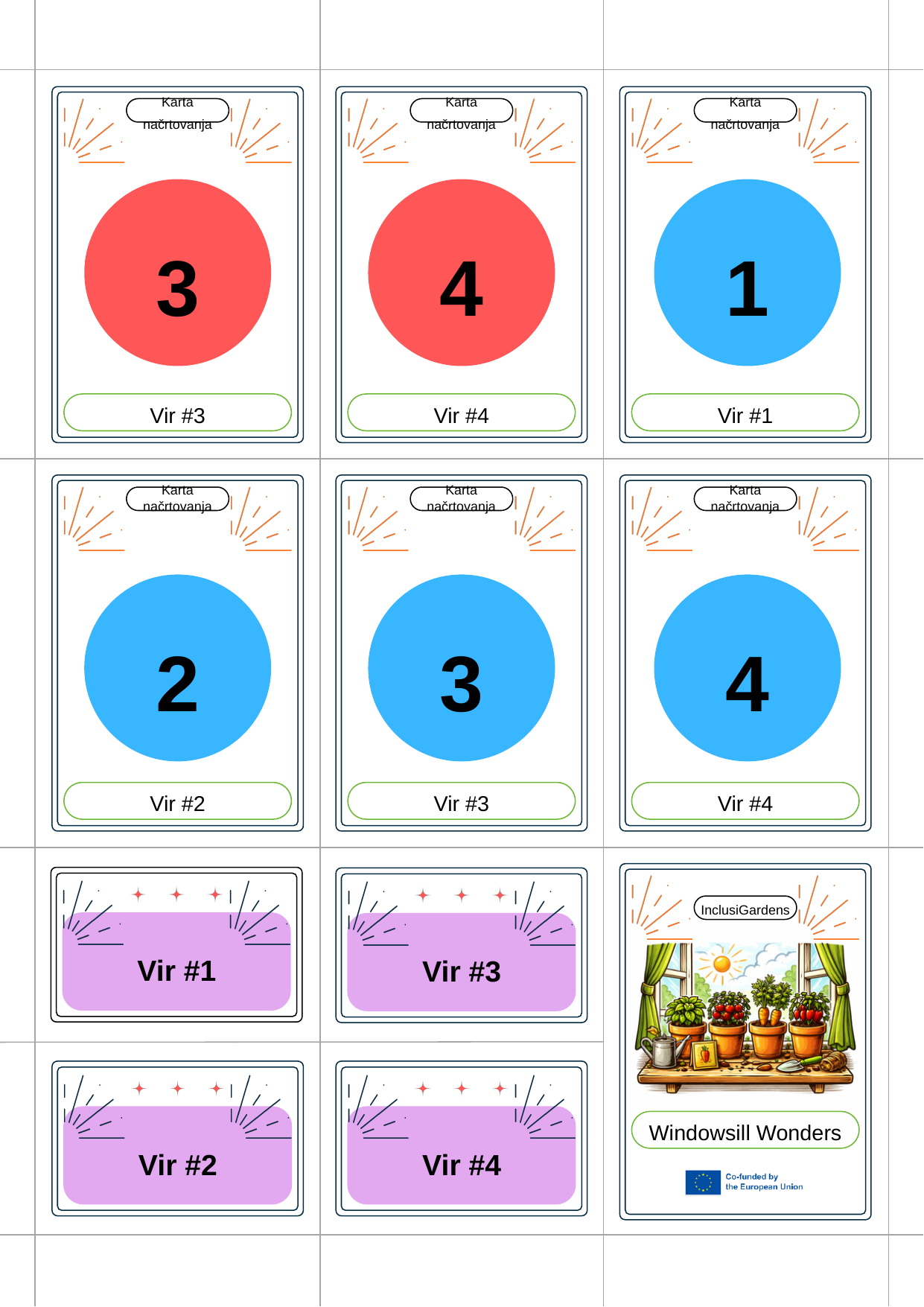

Karta načrtovanja

Karta načrtovanja

Karta načrtovanja

3

4

1

Vir #3
Vir #4
Vir #1

Karta načrtovanja

Karta načrtovanja

Karta načrtovanja

2

3

4

Vir #2
Vir #3
Vir #4

Vir #1

Vir #3

InclusiGardens

Vir #2

Vir #4

Windowsill Wonders